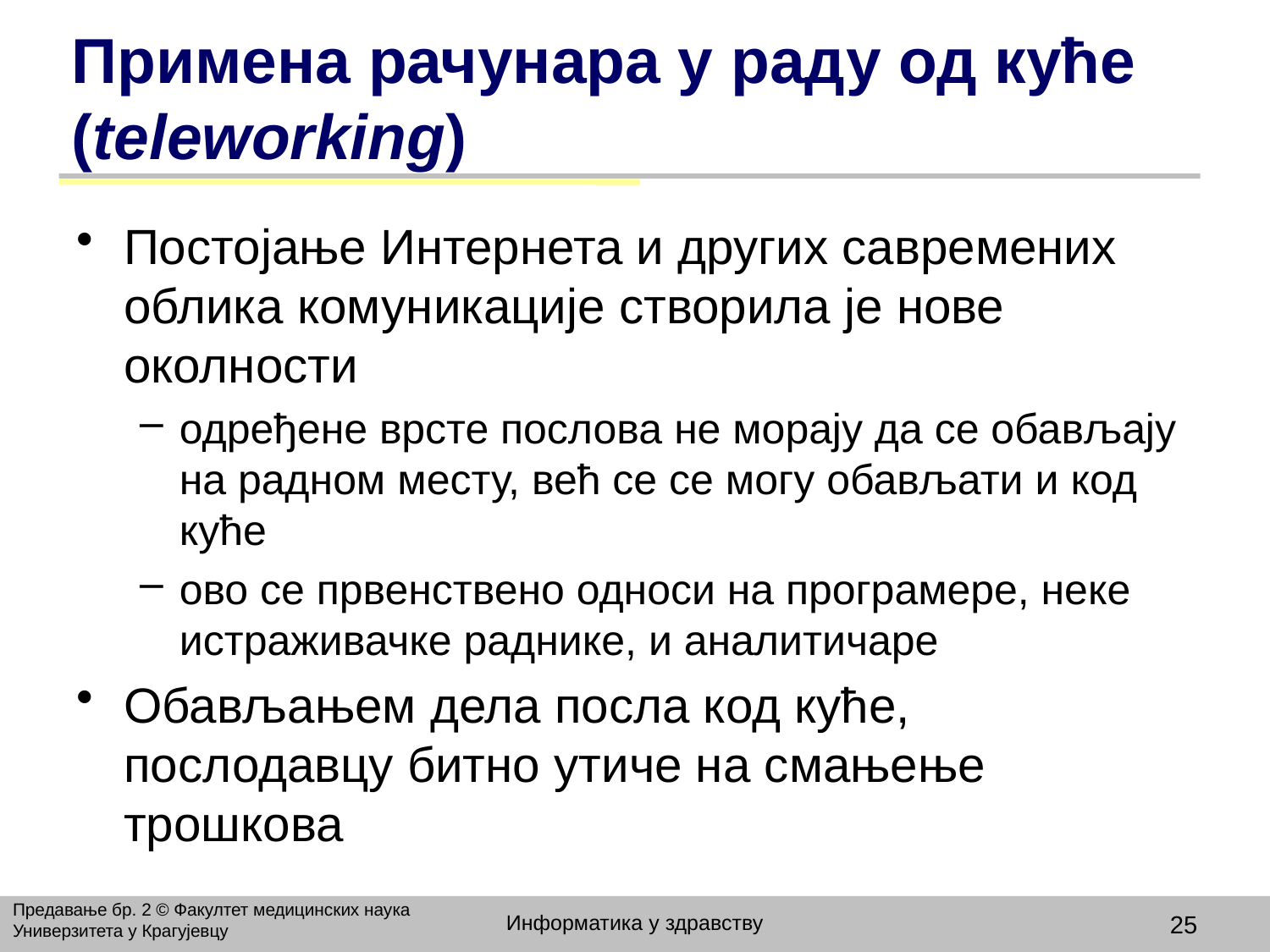

# Примена рачунара у раду од куће (teleworking)
Постојање Интернета и других савремених облика комуникације створила је нове околности
одређене врсте послова не морају да се обављају на радном месту, већ се се могу обављати и код куће
ово се првенствено односи на програмере, неке истраживачке раднике, и аналитичаре
Обављањем дела посла код куће, послодавцу битно утиче на смањење трошкова
Предавање бр. 2 © Факултет медицинских наука Универзитета у Крагујевцу
Информатика у здравству
25